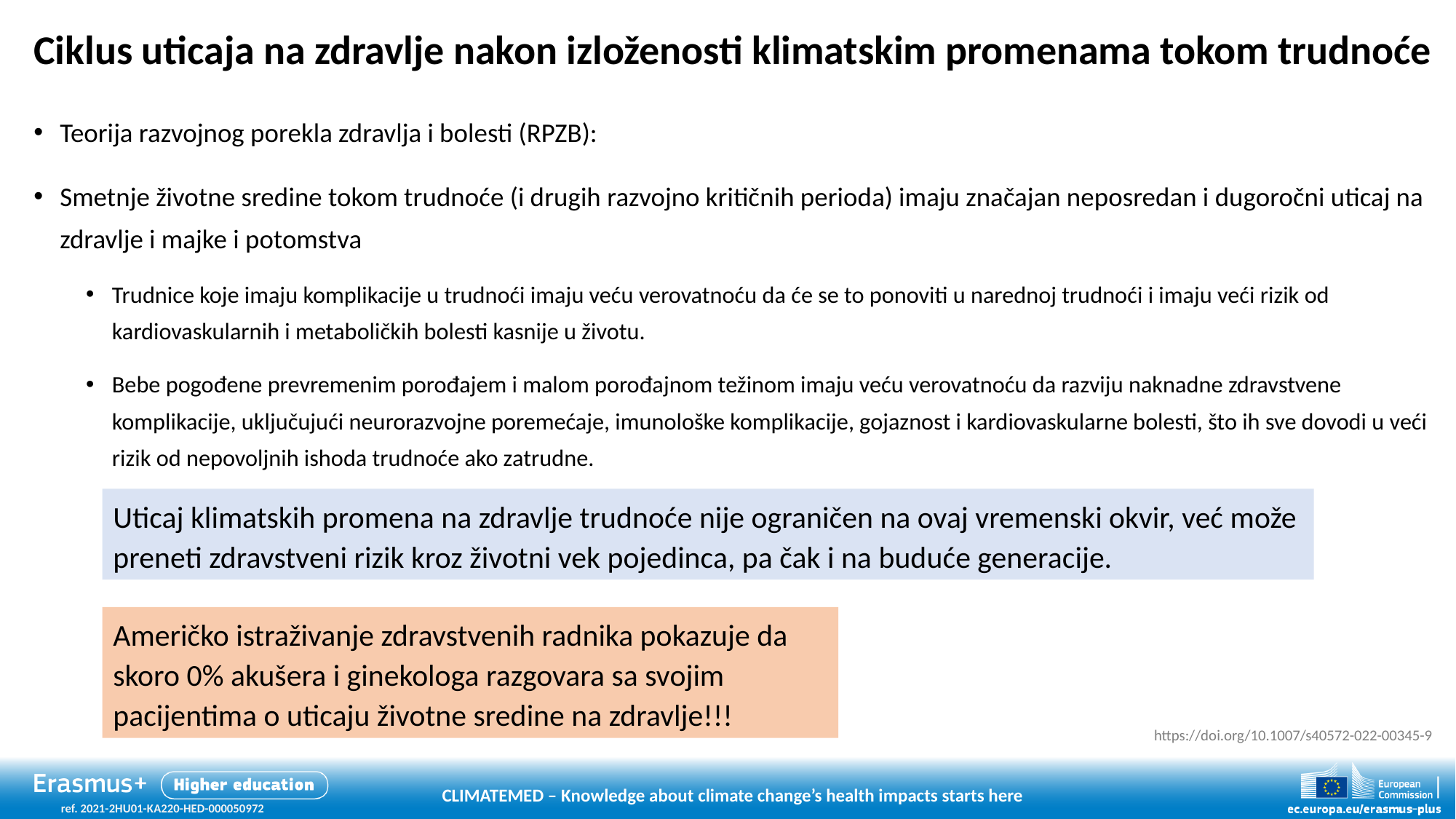

# Ciklus uticaja na zdravlje nakon izloženosti klimatskim promenama tokom trudnoće
Teorija razvojnog porekla zdravlja i bolesti (RPZB):
Smetnje životne sredine tokom trudnoće (i drugih razvojno kritičnih perioda) imaju značajan neposredan i dugoročni uticaj na zdravlje i majke i potomstva
Trudnice koje imaju komplikacije u trudnoći imaju veću verovatnoću da će se to ponoviti u narednoj trudnoći i imaju veći rizik od kardiovaskularnih i metaboličkih bolesti kasnije u životu.
Bebe pogođene prevremenim porođajem i malom porođajnom težinom imaju veću verovatnoću da razviju naknadne zdravstvene komplikacije, uključujući neurorazvojne poremećaje, imunološke komplikacije, gojaznost i kardiovaskularne bolesti, što ih sve dovodi u veći rizik od nepovoljnih ishoda trudnoće ako zatrudne.

Uticaj klimatskih promena na zdravlje trudnoće nije ograničen na ovaj vremenski okvir, već može preneti zdravstveni rizik kroz životni vek pojedinca, pa čak i na buduće generacije.
Američko istraživanje zdravstvenih radnika pokazuje da skoro 0% akušera i ginekologa razgovara sa svojim pacijentima o uticaju životne sredine na zdravlje!!!
https://doi.org/10.1007/s40572-022-00345-9